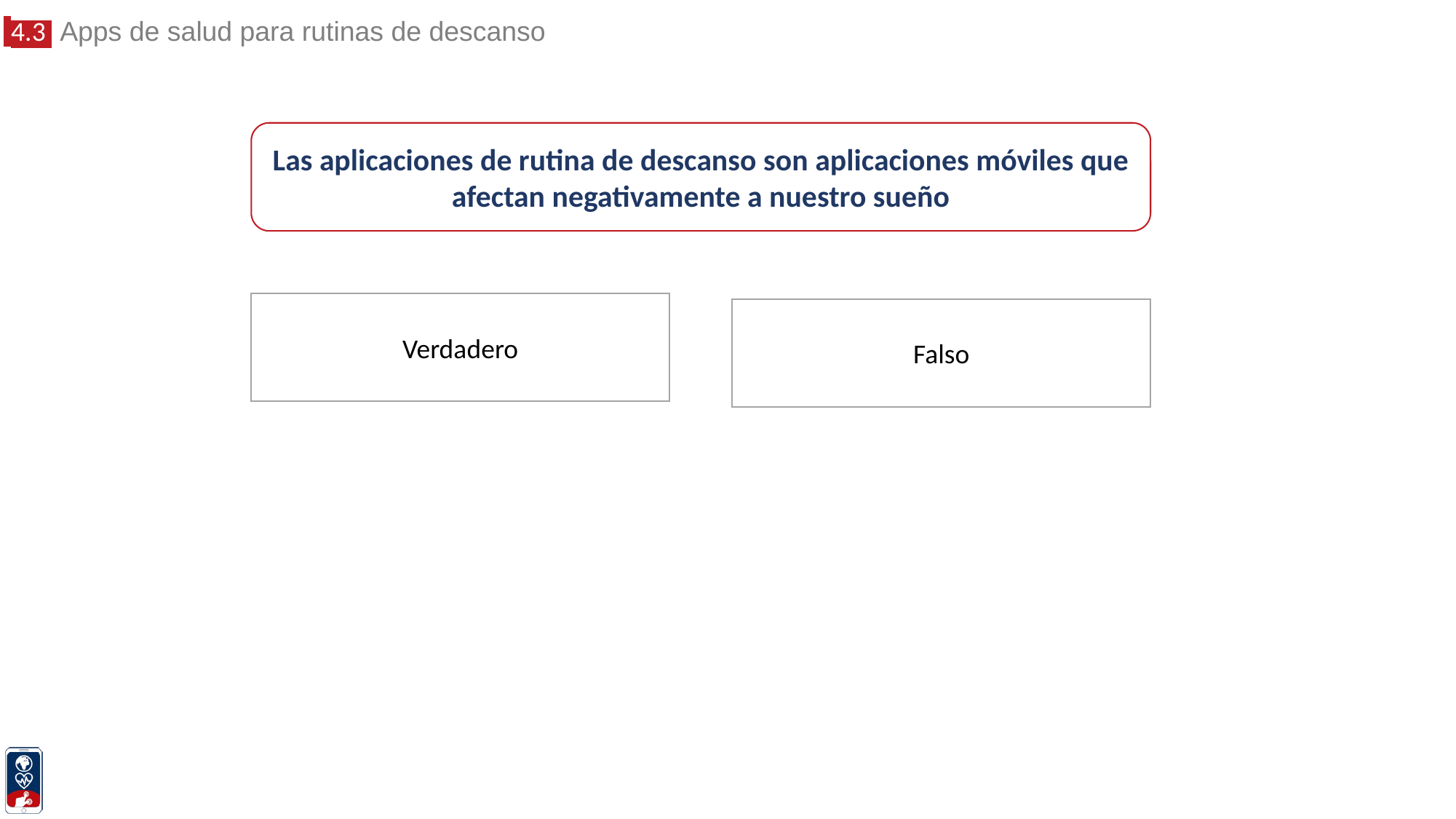

Las aplicaciones de rutina de descanso son aplicaciones móviles que afectan negativamente a nuestro sueño
Verdadero
Falso